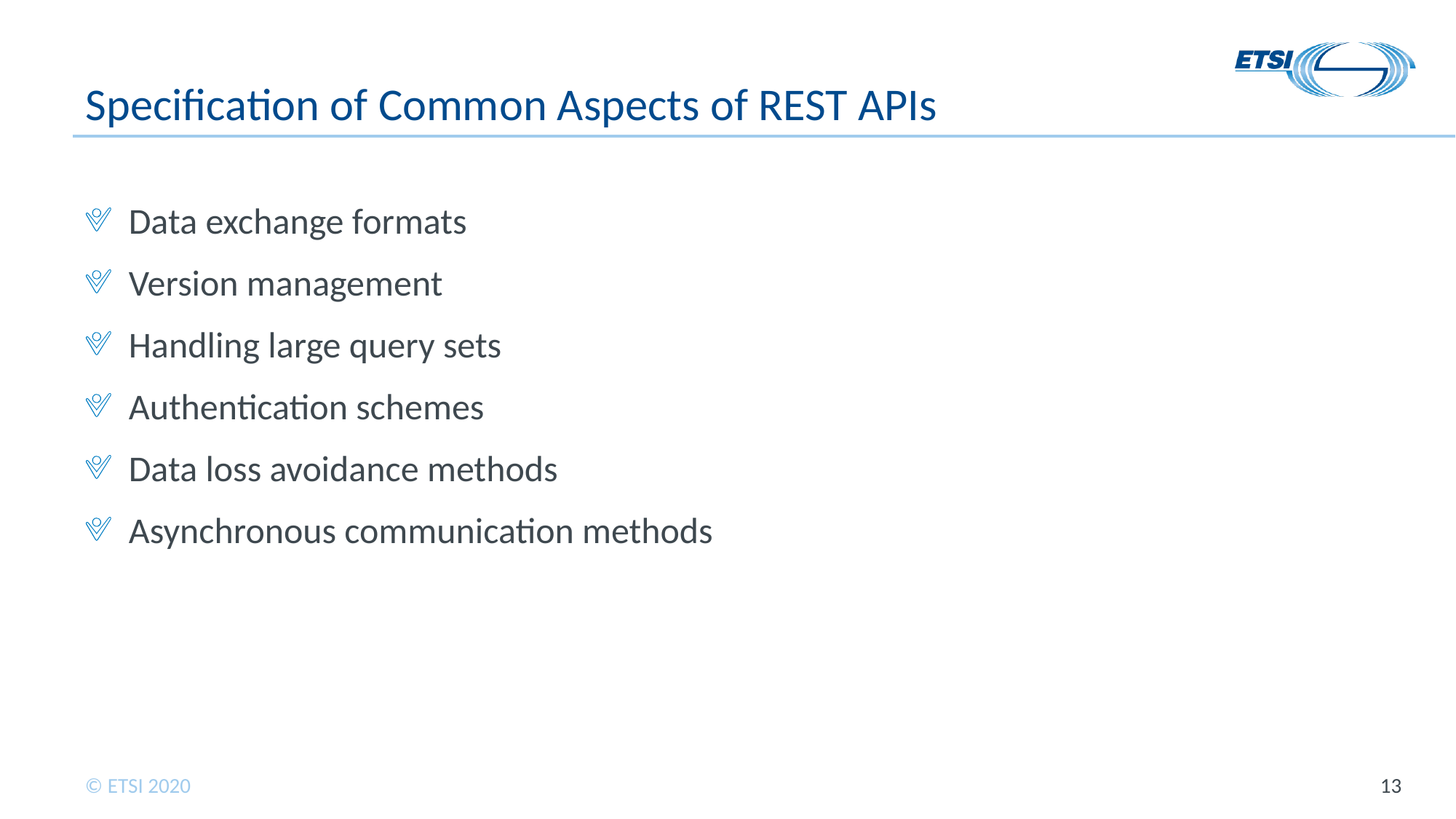

# Specification of Common Aspects of REST APIs
Data exchange formats
Version management
Handling large query sets
Authentication schemes
Data loss avoidance methods
Asynchronous communication methods